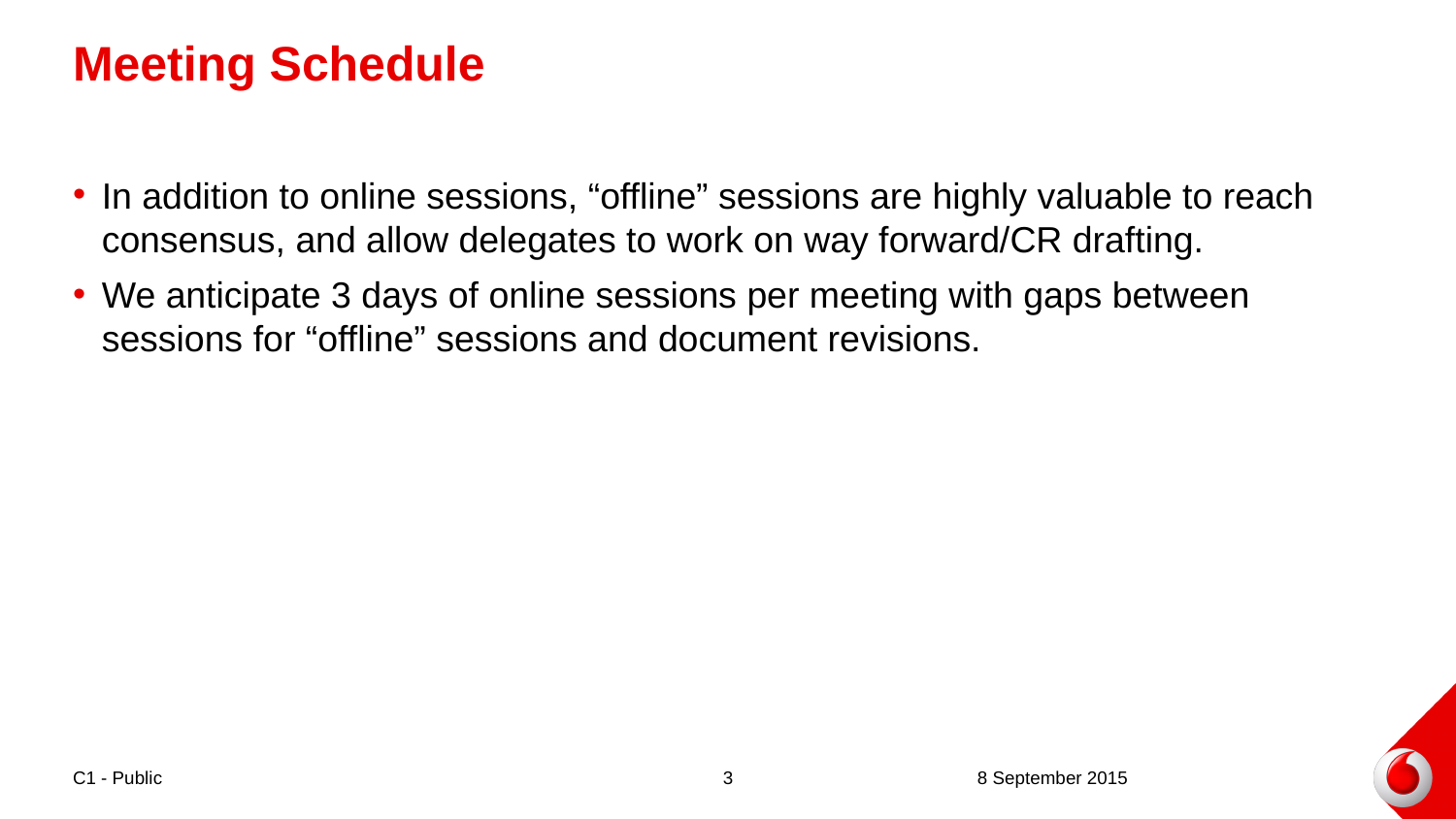

# Meeting Schedule
In addition to online sessions, “offline” sessions are highly valuable to reach consensus, and allow delegates to work on way forward/CR drafting.
We anticipate 3 days of online sessions per meeting with gaps between sessions for “offline” sessions and document revisions.
C1 - Public
8 September 2015
3